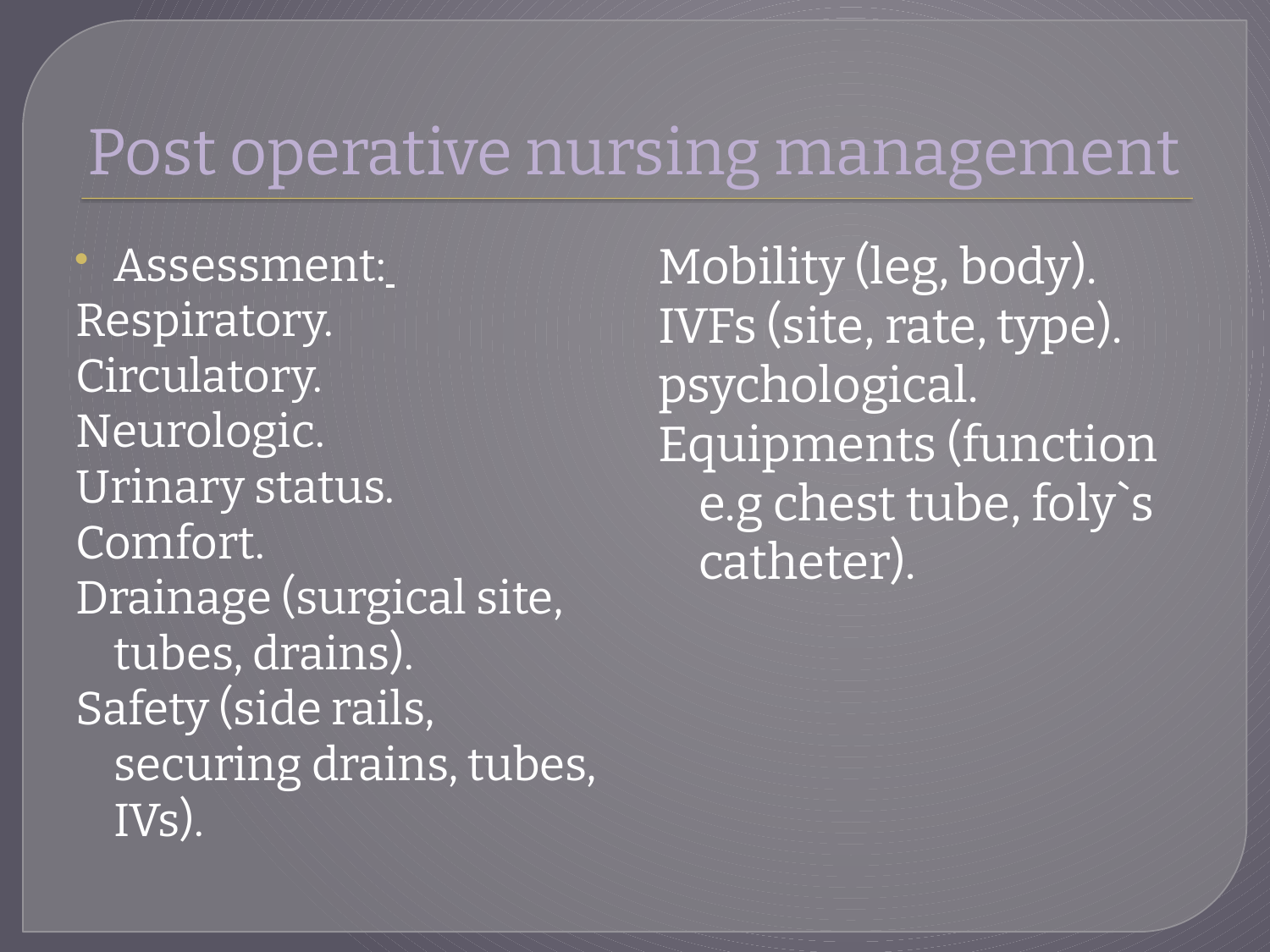

# Post operative nursing management
Assessment:
Respiratory.
Circulatory.
Neurologic.
Urinary status.
Comfort.
Drainage (surgical site, tubes, drains).
Safety (side rails, securing drains, tubes, IVs).
Mobility (leg, body).
IVFs (site, rate, type).
psychological.
Equipments (function e.g chest tube, foly`s catheter).